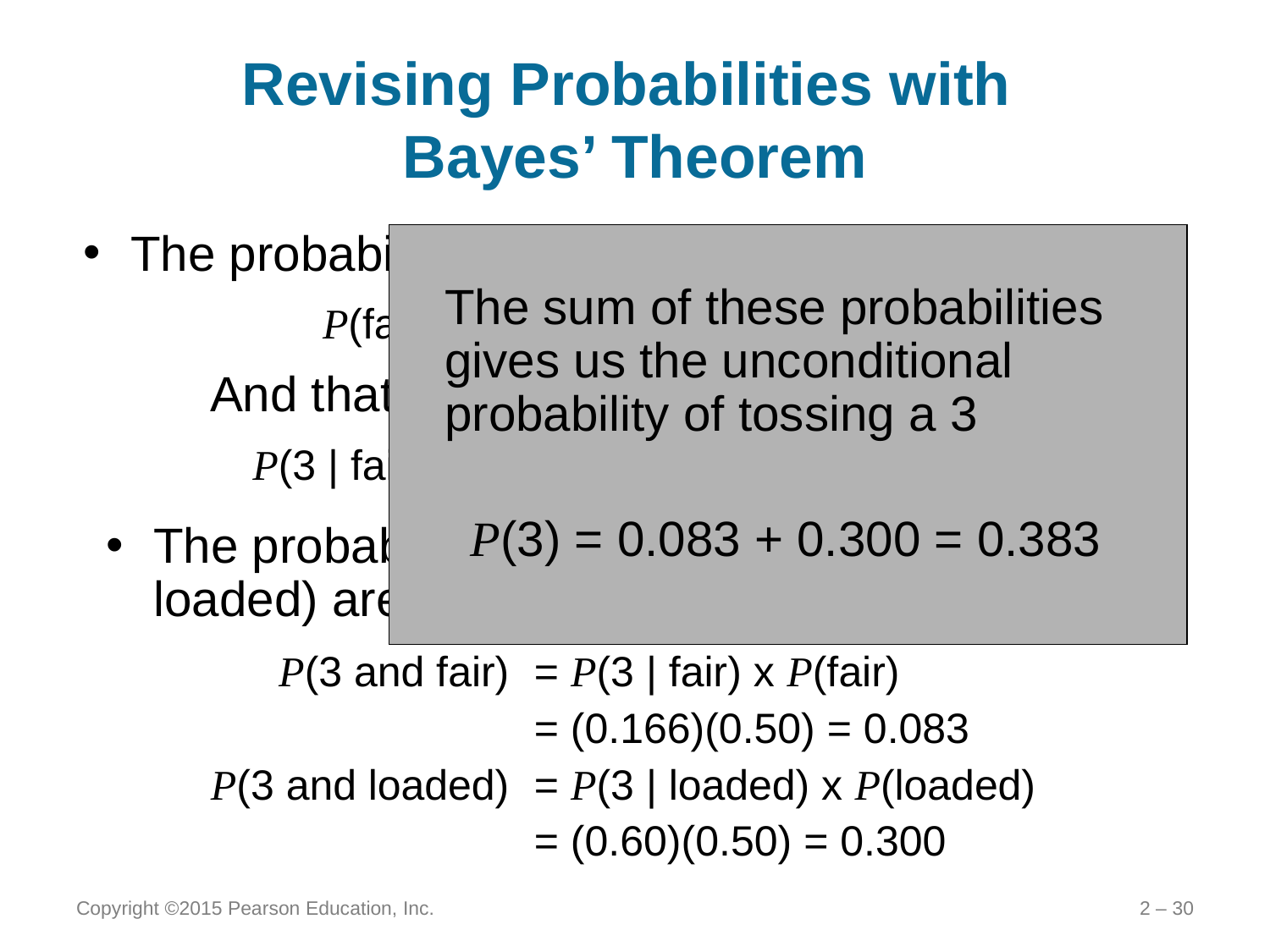

# Revising Probabilities with Bayes’ Theorem
The probability of the die being fair or loaded is:
P(fair) = 0.50      P(loaded) = 0.50
	And that
P(3 | fair) = 0.166      P(3 | loaded) = 0.60

The sum of these probabilities gives us the unconditional probability of tossing a 3
P(3) = 0.083 + 0.300 = 0.383
The probabilities of P(3 and fair) and P(3 and loaded) are:
	P(3 and fair)	= P(3 | fair) x P(fair)
		= (0.166)(0.50) = 0.083
	P(3 and loaded)	= P(3 | loaded) x P(loaded)
		= (0.60)(0.50) = 0.300
Copyright ©2015 Pearson Education, Inc.
2 – 30